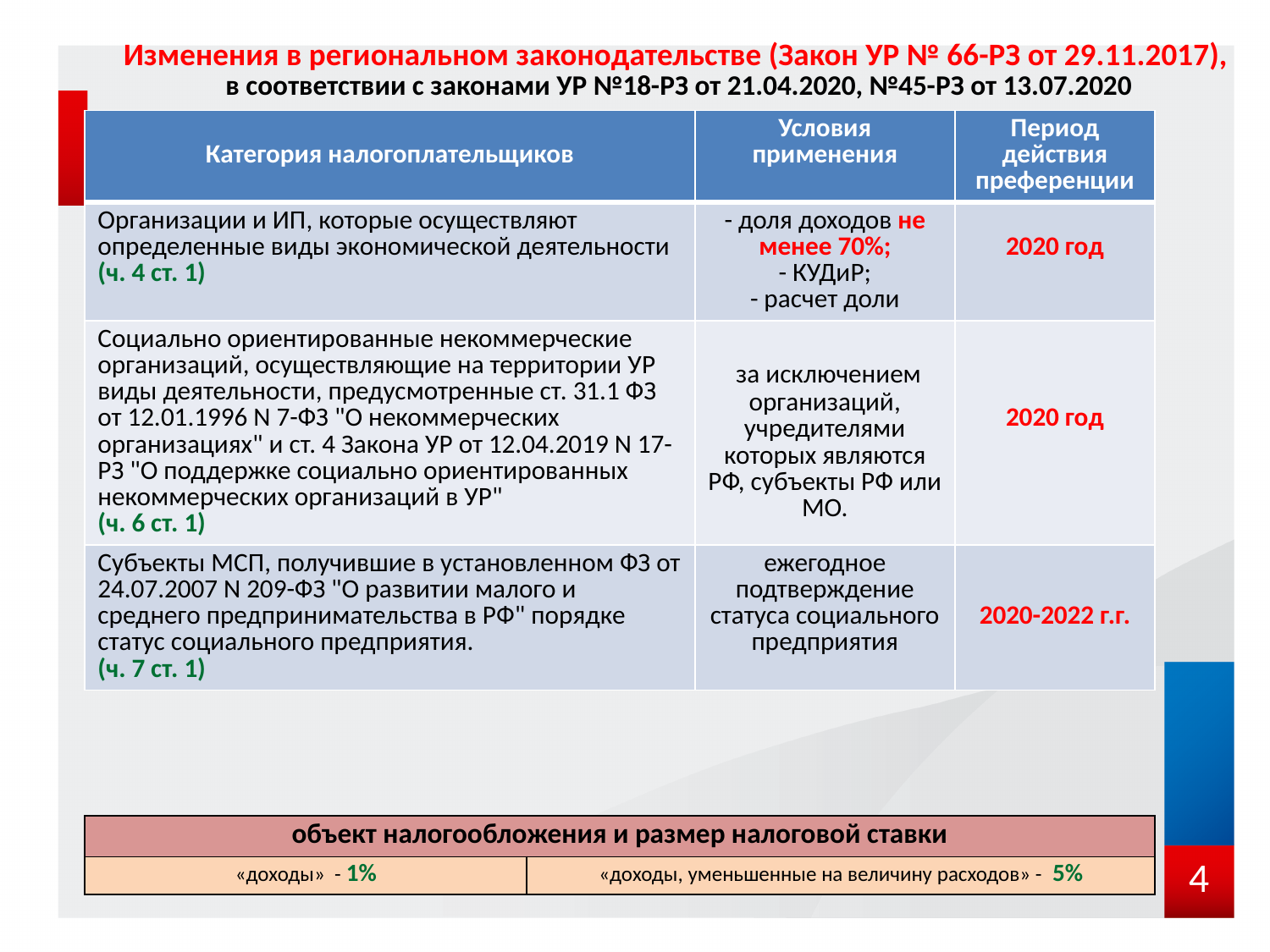

Изменения в региональном законодательстве (Закон УР № 66-РЗ от 29.11.2017),
 в соответствии с законами УР №18-РЗ от 21.04.2020, №45-РЗ от 13.07.2020
| Категория налогоплательщиков | Условия применения | Период действия преференции |
| --- | --- | --- |
| Организации и ИП, которые осуществляют определенные виды экономической деятельности (ч. 4 ст. 1) | - доля доходов не менее 70%; - КУДиР; - расчет доли | 2020 год |
| Социально ориентированные некоммерческие организаций, осуществляющие на территории УР виды деятельности, предусмотренные ст. 31.1 ФЗ от 12.01.1996 N 7-ФЗ "О некоммерческих организациях" и ст. 4 Закона УР от 12.04.2019 N 17-РЗ "О поддержке социально ориентированных некоммерческих организаций в УР" (ч. 6 ст. 1) | за исключением организаций, учредителями которых являются РФ, субъекты РФ или МО. | 2020 год |
| Субъекты МСП, получившие в установленном ФЗ от 24.07.2007 N 209-ФЗ "О развитии малого и среднего предпринимательства в РФ" порядке статус социального предприятия. (ч. 7 ст. 1) | ежегодное подтверждение статуса социального предприятия | 2020-2022 г.г. |
#
| объект налогообложения и размер налоговой ставки |  |
| --- | --- |
| «доходы» - 1% | «доходы, уменьшенные на величину расходов» - 5% |
4